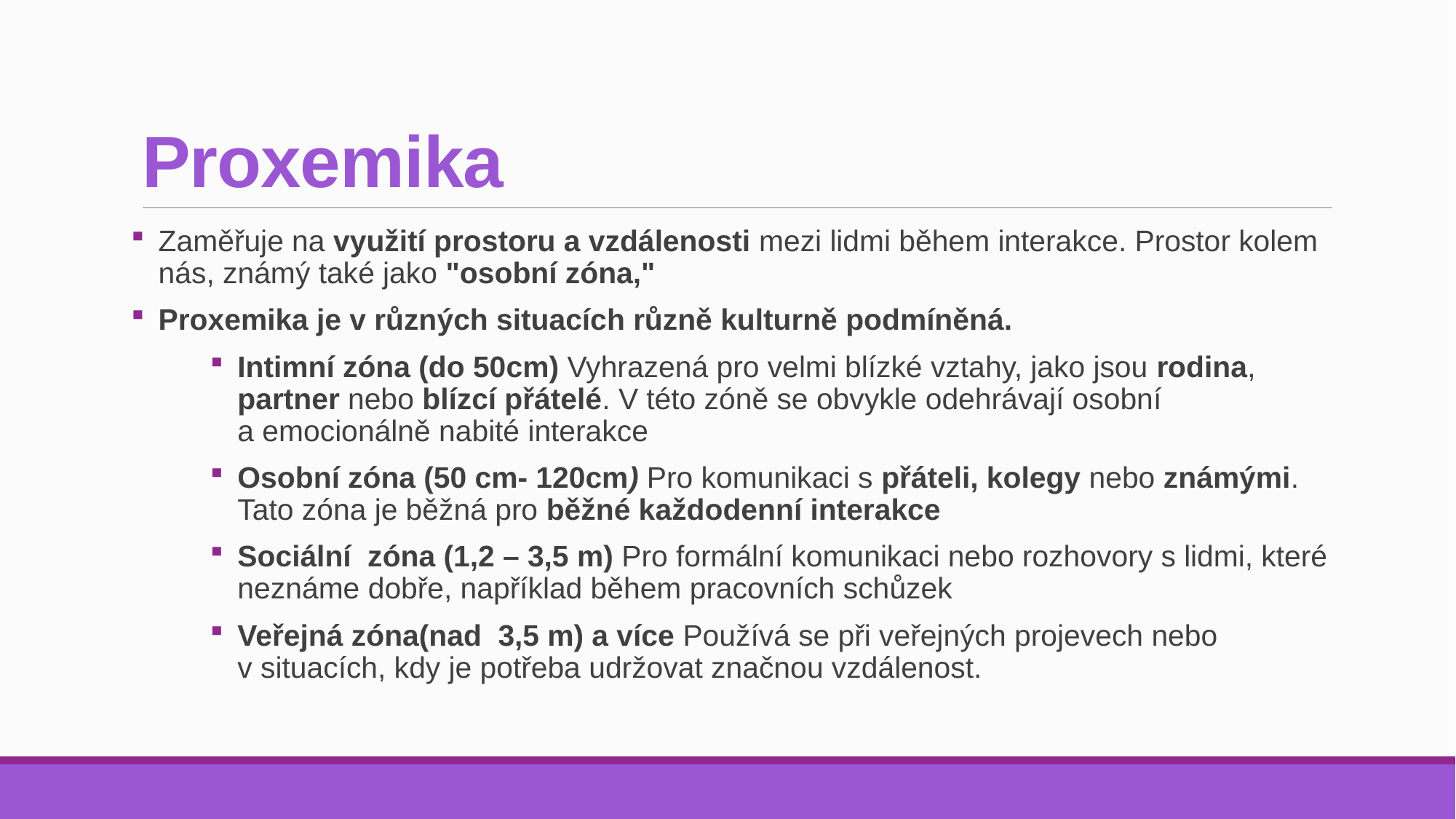

# Proxemika
Zaměřuje na využití prostoru a vzdálenosti mezi lidmi během interakce. Prostor kolem nás, známý také jako "osobní zóna,"
Proxemika je v různých situacích různě kulturně podmíněná.
Intimní zóna (do 50cm) Vyhrazená pro velmi blízké vztahy, jako jsou rodina, partner nebo blízcí přátelé. V této zóně se obvykle odehrávají osobní
a emocionálně nabité interakce
Osobní zóna (50 cm- 120cm) Pro komunikaci s přáteli, kolegy nebo známými. Tato zóna je běžná pro běžné každodenní interakce
Sociální  zóna (1,2 – 3,5 m) Pro formální komunikaci nebo rozhovory s lidmi, které neznáme dobře, například během pracovních schůzek
Veřejná zóna(nad  3,5 m) a více Používá se při veřejných projevech nebo
v situacích, kdy je potřeba udržovat značnou vzdálenost.